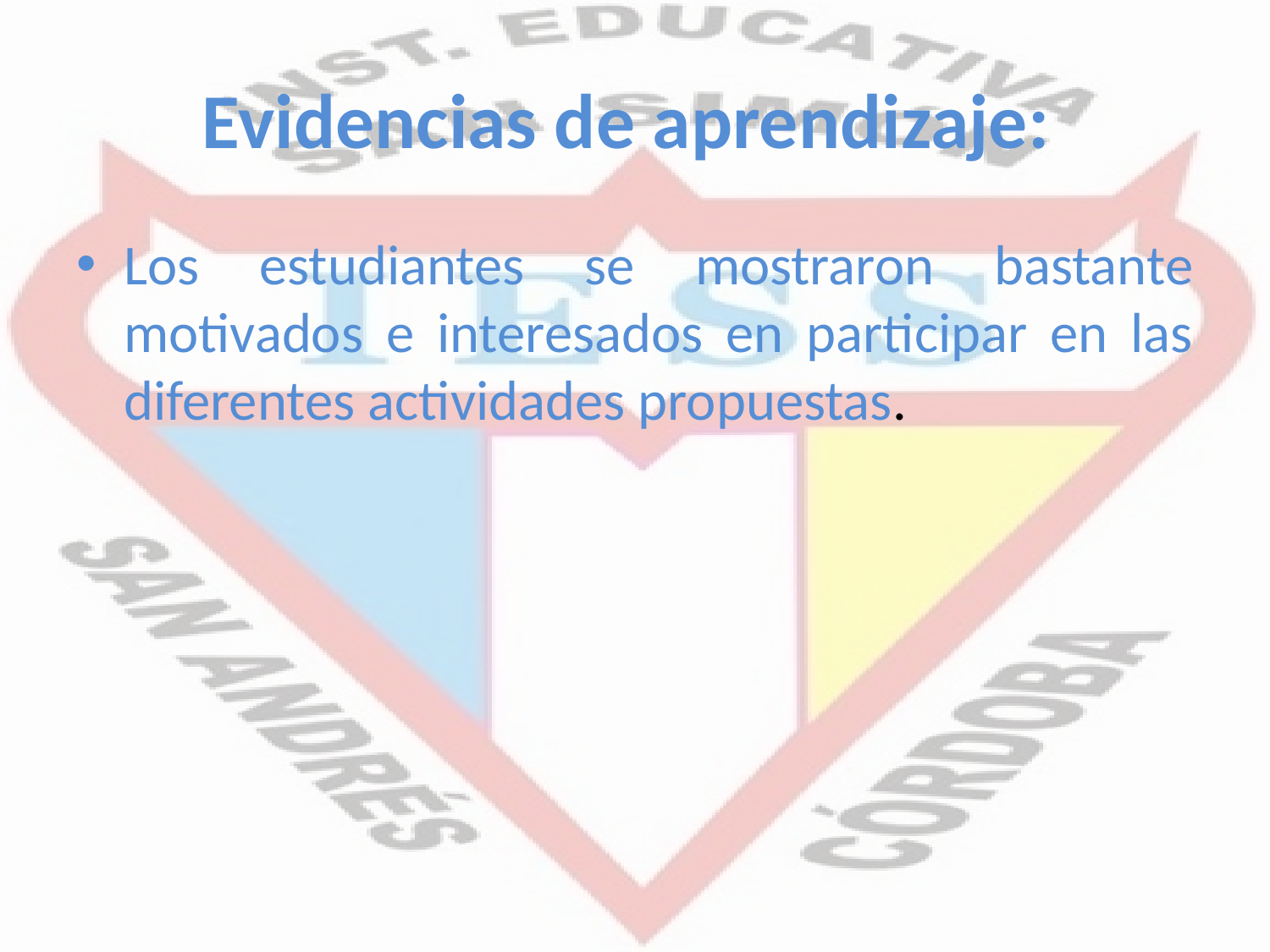

# Evidencias de aprendizaje:
Los estudiantes se mostraron bastante motivados e interesados en participar en las diferentes actividades propuestas.